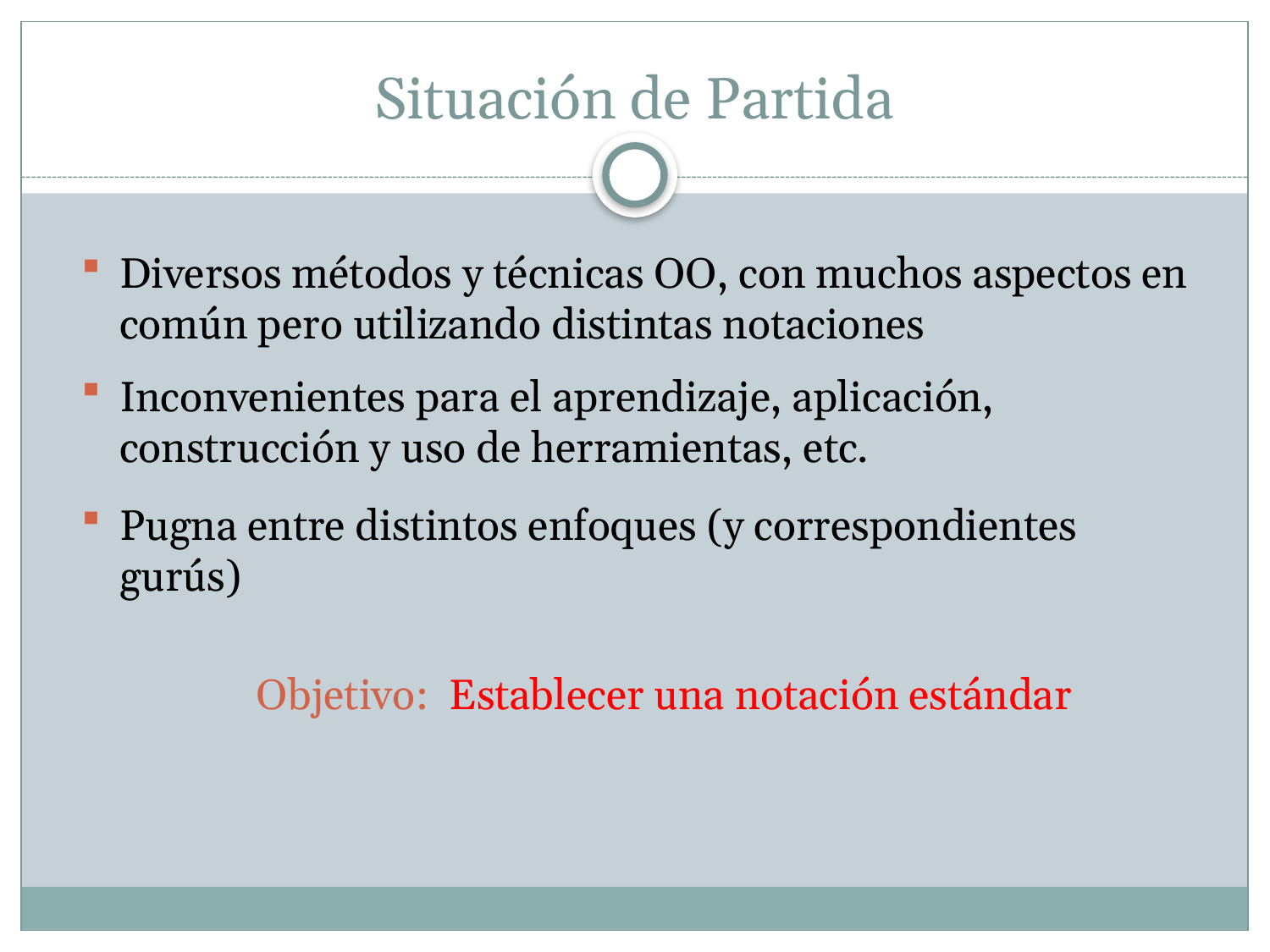

# Situación de Partida
Diversos métodos y técnicas OO, con muchos aspectos en común pero utilizando distintas notaciones

Inconvenientes para el aprendizaje, aplicación, construcción y uso de herramientas, etc.

Pugna entre distintos enfoques (y correspondientes gurús)

		 Objetivo:  Establecer una notación estándar